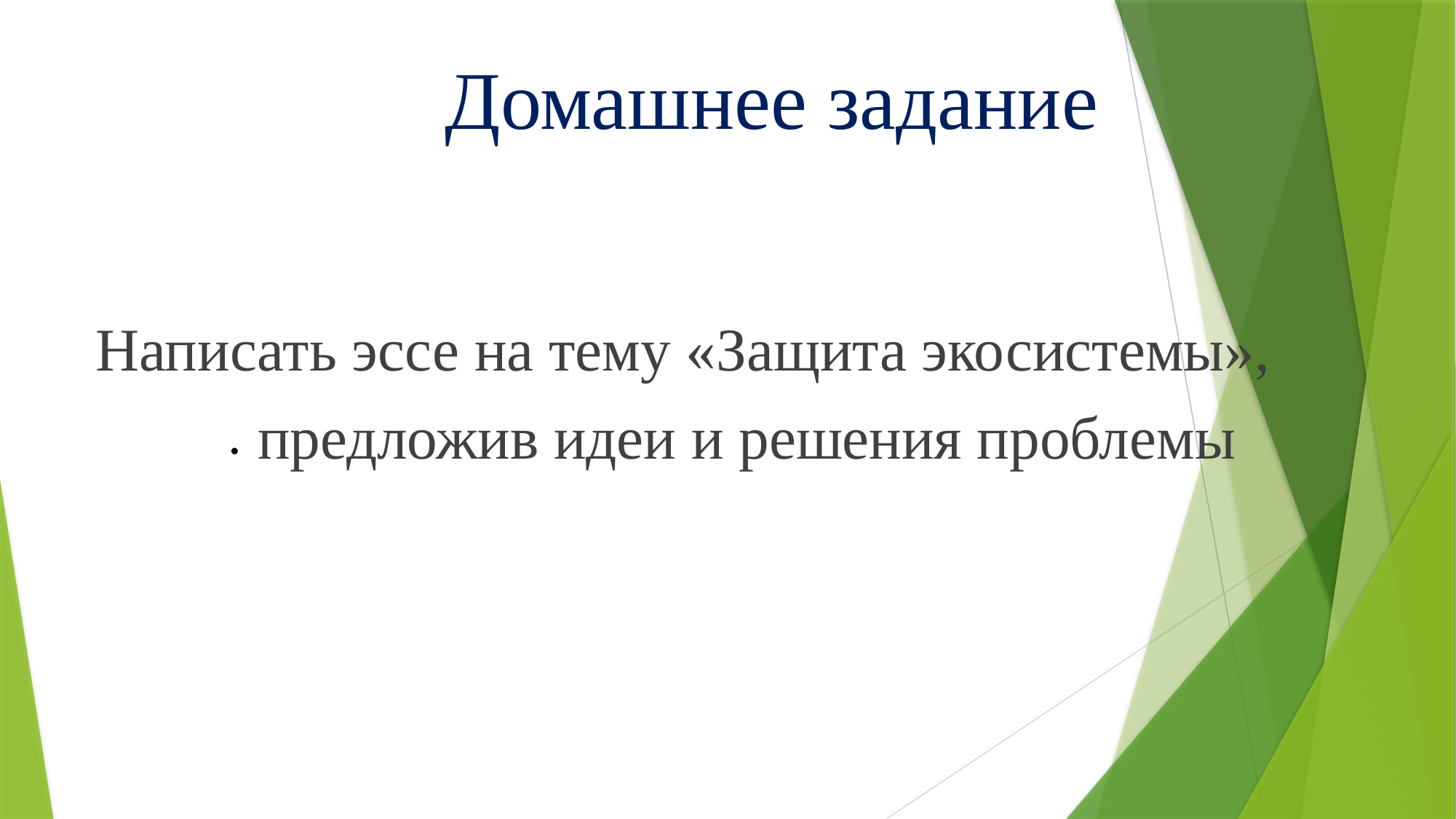

Домашнее задание
#

Написать эссе на тему «Защита экосистемы»,
           предложив идеи и решения проблемы
 .